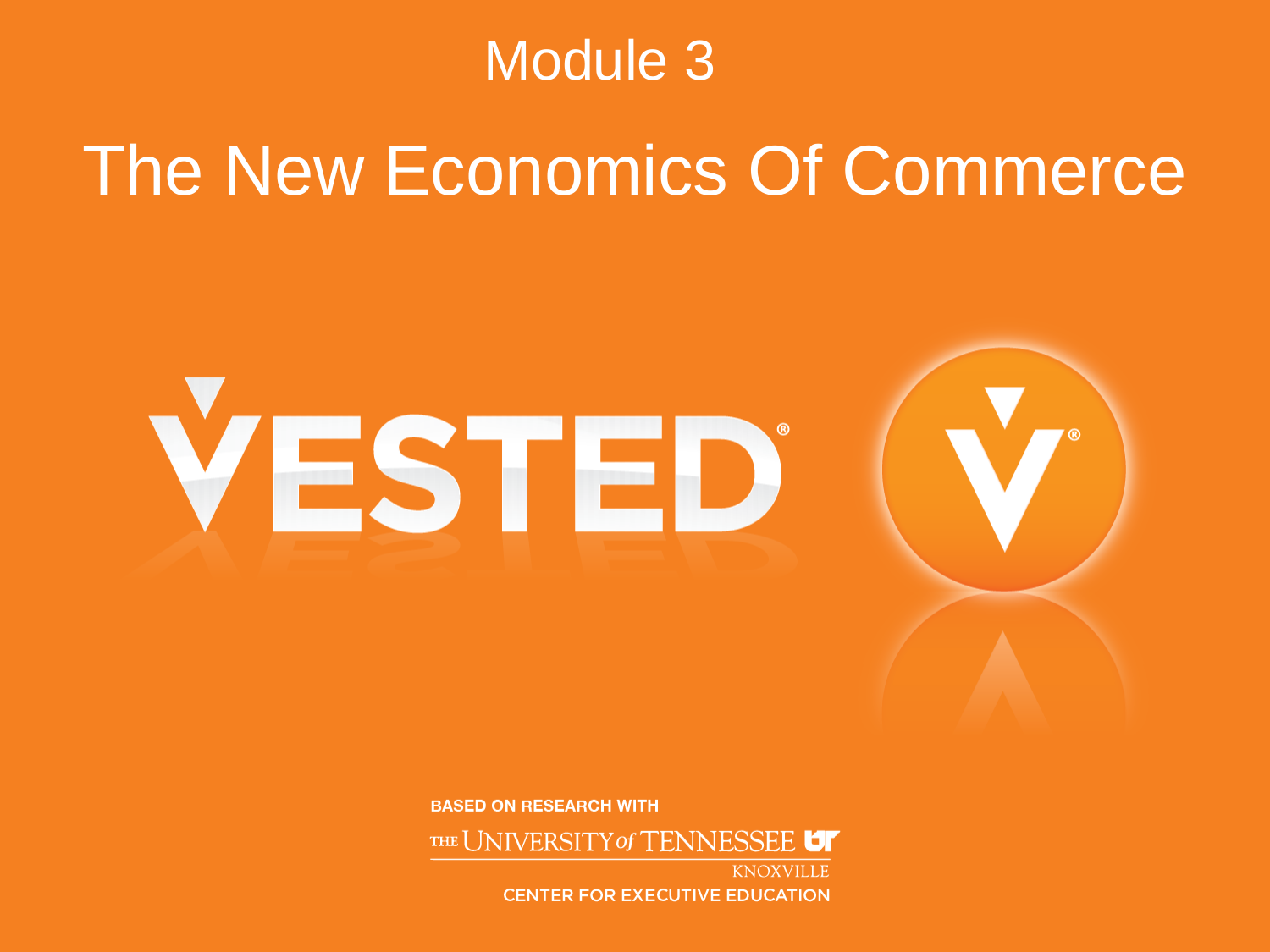

Module 3
# The New Economics Of Commerce